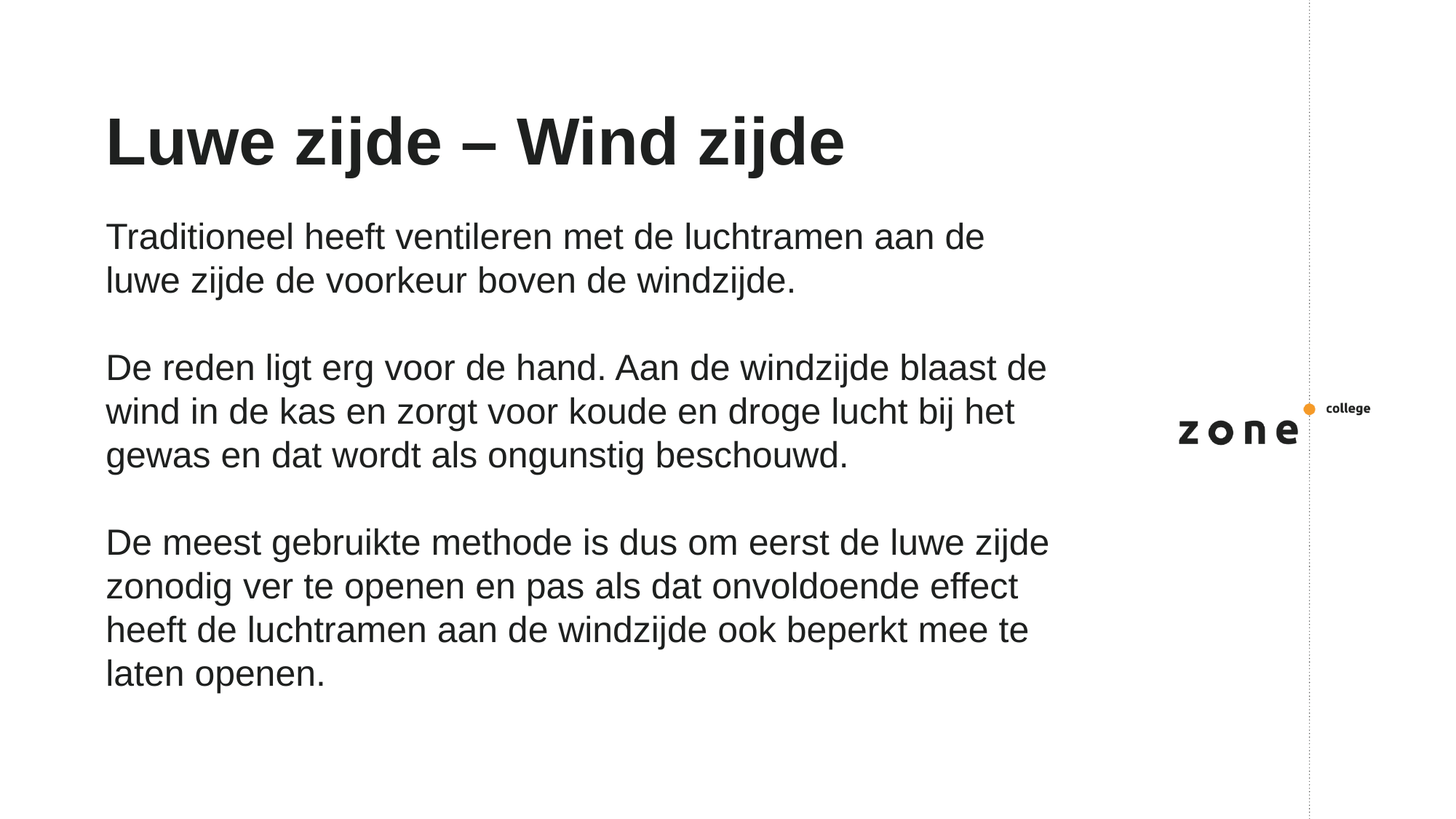

# Luwe zijde – Wind zijde
Traditioneel heeft ventileren met de luchtramen aan de luwe zijde de voorkeur boven de windzijde.

De reden ligt erg voor de hand. Aan de windzijde blaast de wind in de kas en zorgt voor koude en droge lucht bij het gewas en dat wordt als ongunstig beschouwd.

De meest gebruikte methode is dus om eerst de luwe zijde zonodig ver te openen en pas als dat onvoldoende effect heeft de luchtramen aan de windzijde ook beperkt mee te laten openen.